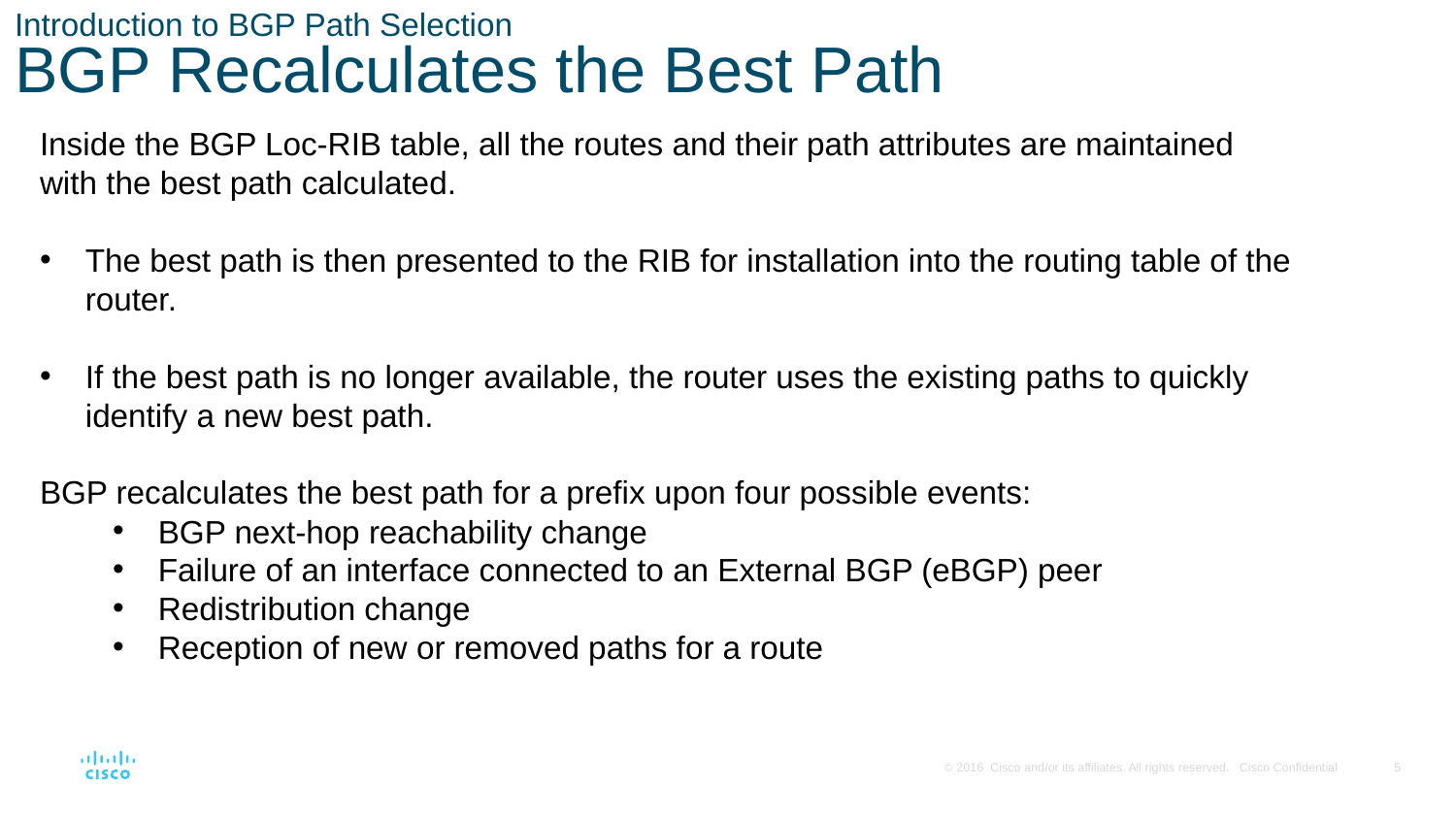

# Introduction to BGP Path Selection BGP Recalculates the Best Path
Inside the BGP Loc-RIB table, all the routes and their path attributes are maintained with the best path calculated.

The best path is then presented to the RIB for installation into the routing table of the router.

If the best path is no longer available, the router uses the existing paths to quickly identify a new best path.

BGP recalculates the best path for a prefix upon four possible events:
BGP next-hop reachability change
Failure of an interface connected to an External BGP (eBGP) peer
Redistribution change
Reception of new or removed paths for a route